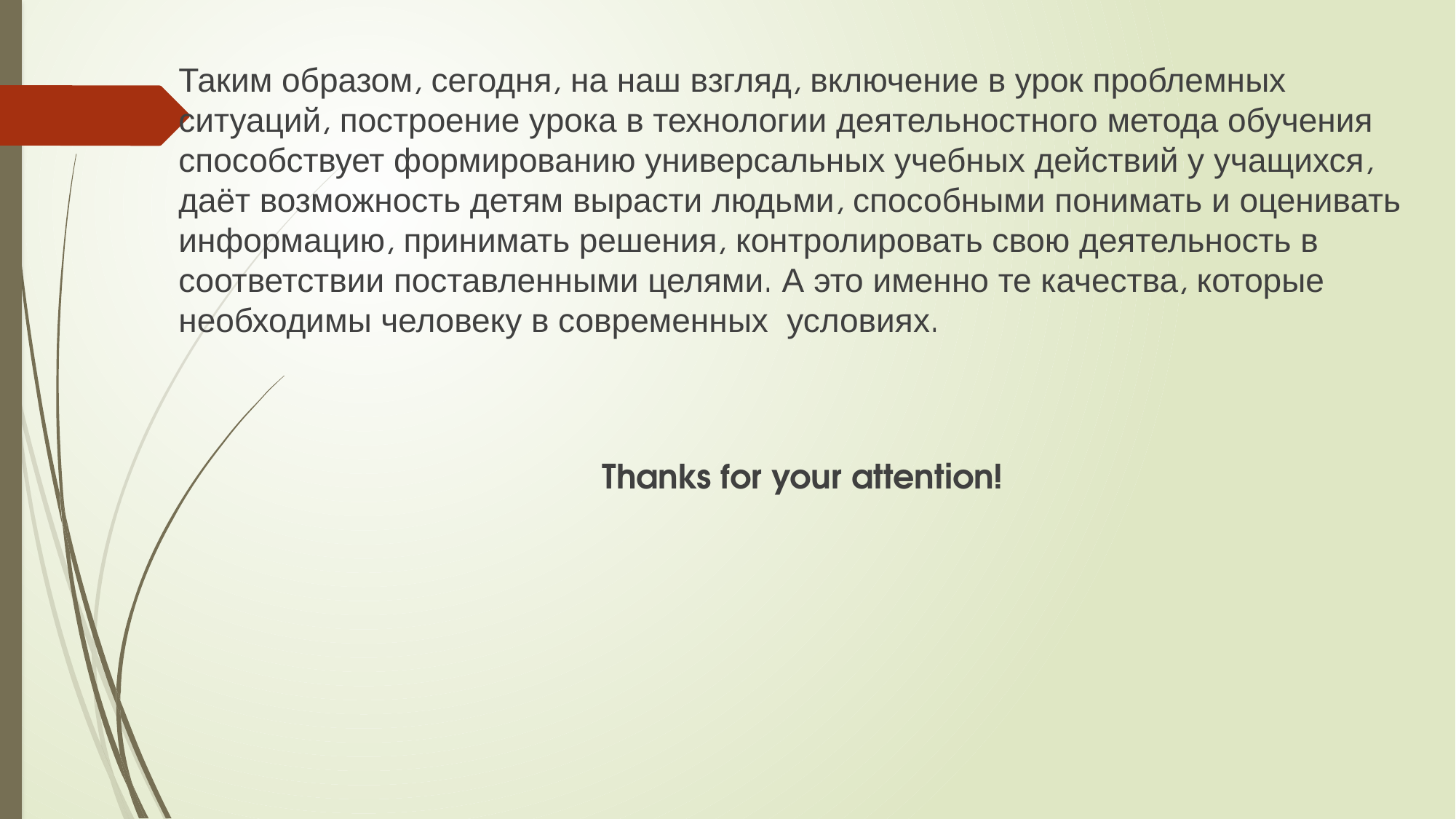

Таким образом, сегодня, на наш взгляд, включение в урок проблемных ситуаций, построение урока в технологии деятельностного метода обучения способствует формированию универсальных учебных действий у учащихся, даёт возможность детям вырасти людьми, способными понимать и оценивать информацию, принимать решения, контролировать свою деятельность в соответствии поставленными целями. А это именно те качества, которые необходимы человеку в современных  условиях.

Thanks for your attention!